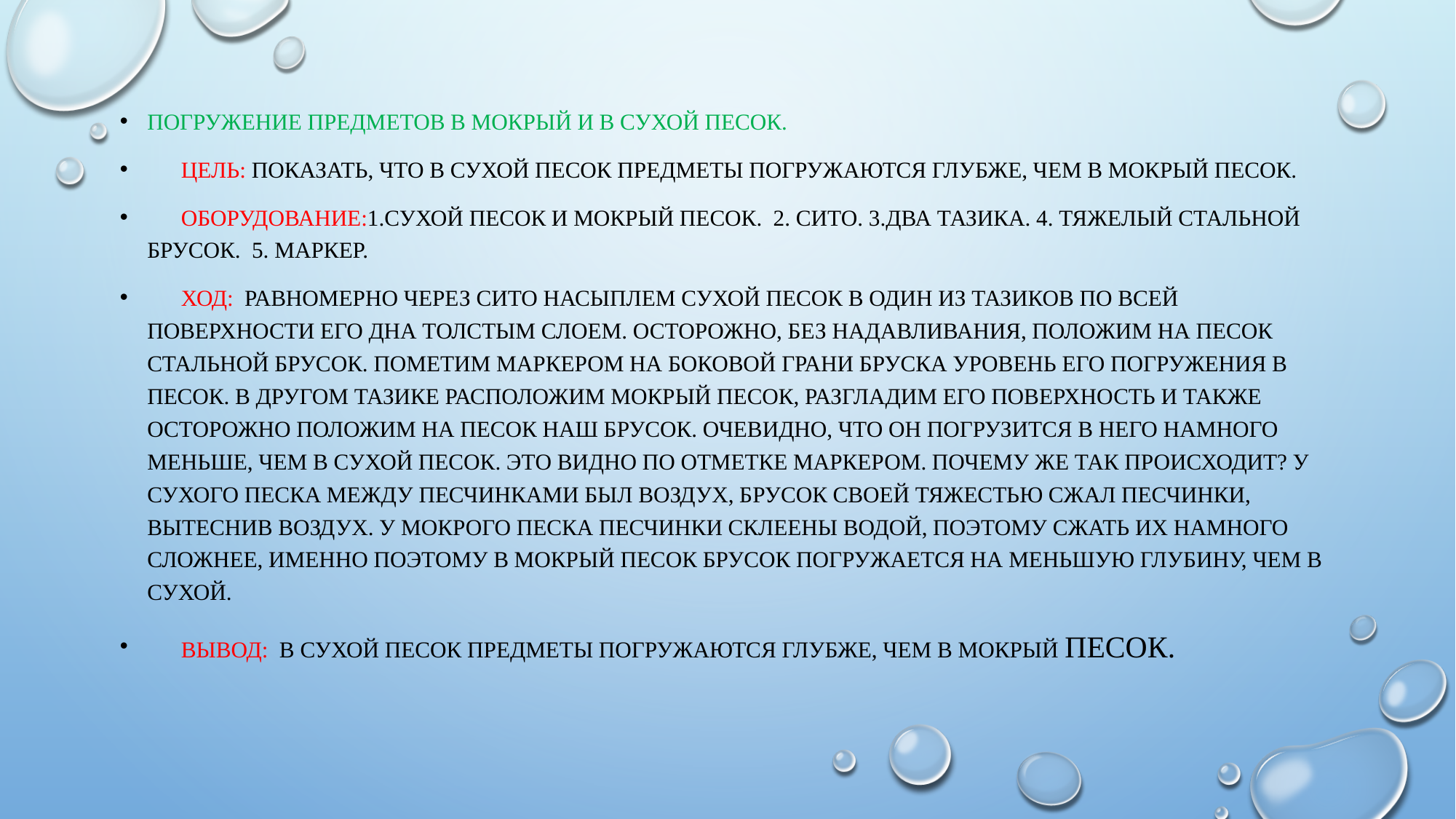

Погружение предметов в мокрый и в сухой песок.
      Цель: Показать, что в сухой песок предметы погружаются глубже, чем в мокрый песок.
      Оборудование:1.Сухой песок и мокрый песок.  2. Сито. 3.Два тазика. 4. Тяжелый стальной брусок.  5. Маркер.
      ход:  Равномерно через сито насыплем сухой песок в один из тазиков по всей поверхности его дна толстым слоем. Осторожно, без надавливания, положим на песок стальной брусок. Пометим маркером на боковой грани бруска уровень его погружения в песок. В другом тазике расположим мокрый песок, разгладим его поверхность и также осторожно положим на песок наш брусок. Очевидно, что он погрузится в него намного меньше, чем в сухой песок. Это видно по отметке маркером. Почему же так происходит? У сухого песка между песчинками был воздух, брусок своей тяжестью сжал песчинки, вытеснив воздух. У мокрого песка песчинки склеены водой, поэтому сжать их намного сложнее, именно поэтому в мокрый песок брусок погружается на меньшую глубину, чем в сухой.
      Вывод:  В сухой песок предметы погружаются глубже, чем в мокрый песок.